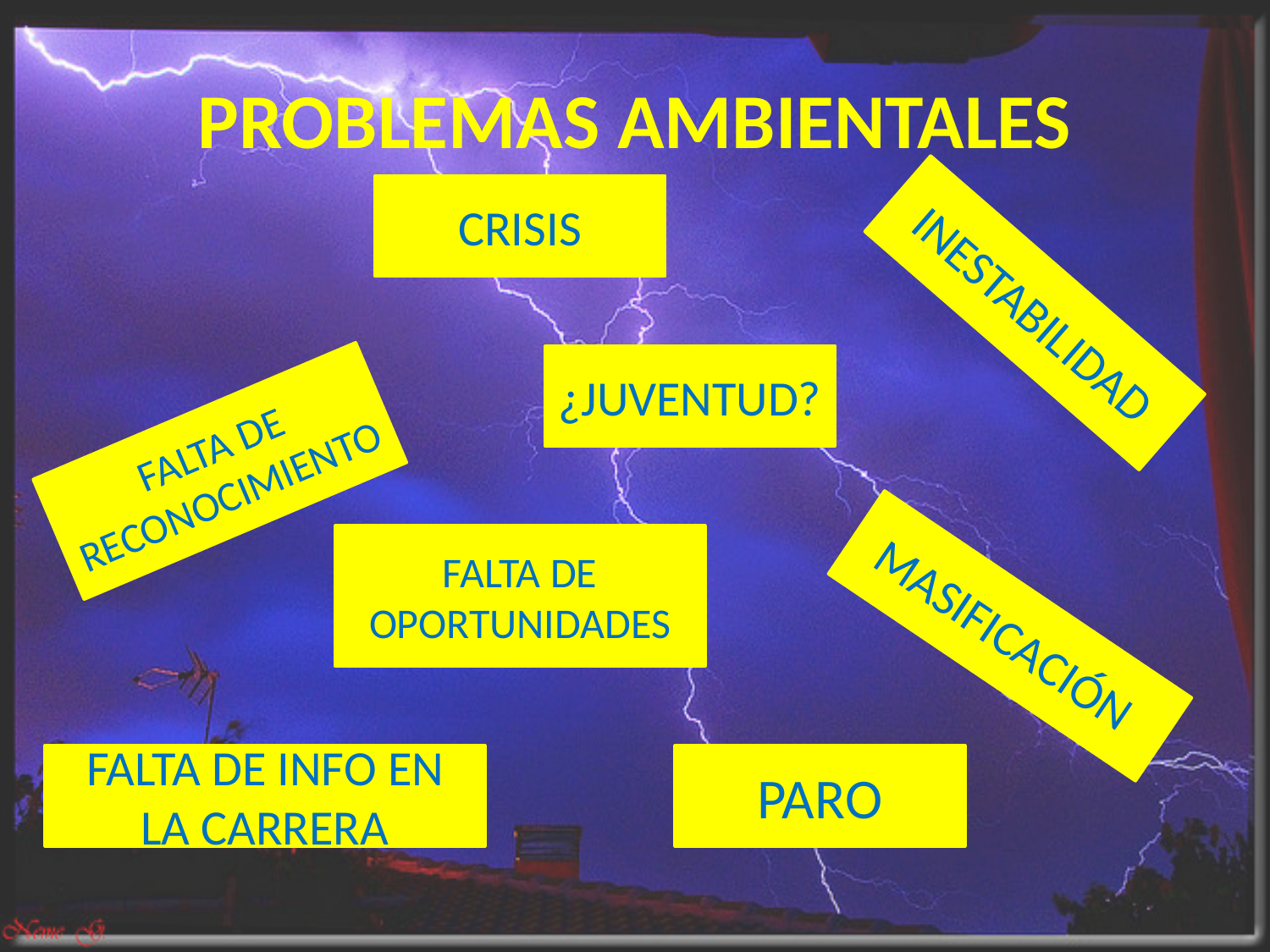

# PROBLEMAS AMBIENTALES
CRISIS
INESTABILIDAD
¿JUVENTUD?
FALTA DE RECONOCIMIENTO
FALTA DE OPORTUNIDADES
MASIFICACIÓN
FALTA DE INFO EN LA CARRERA
PARO